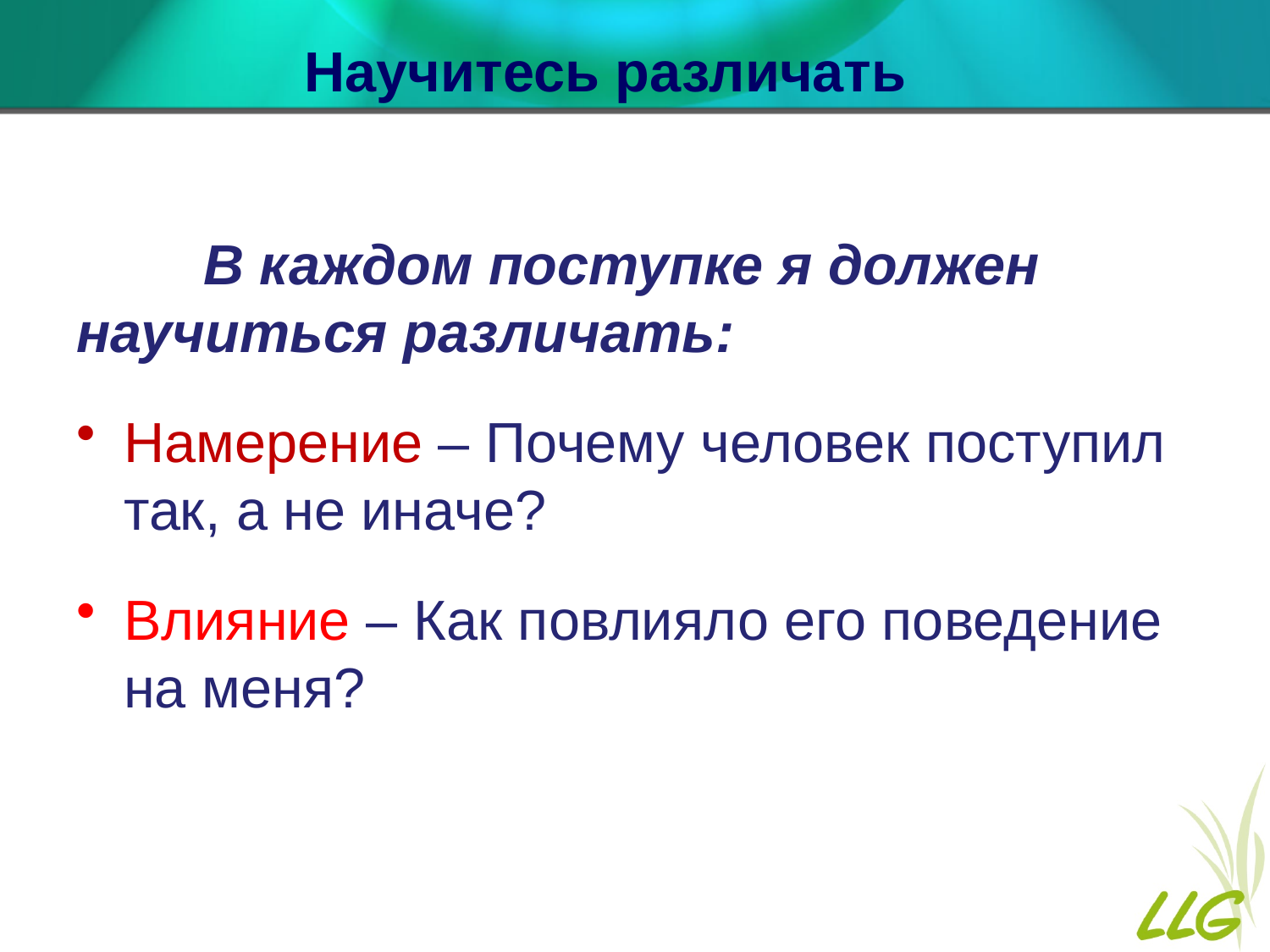

# Научитесь различать
	В каждом поступке я должен научиться различать:
Намерение – Почему человек поступил так, а не иначе?
Влияние – Как повлияло его поведение на меня?